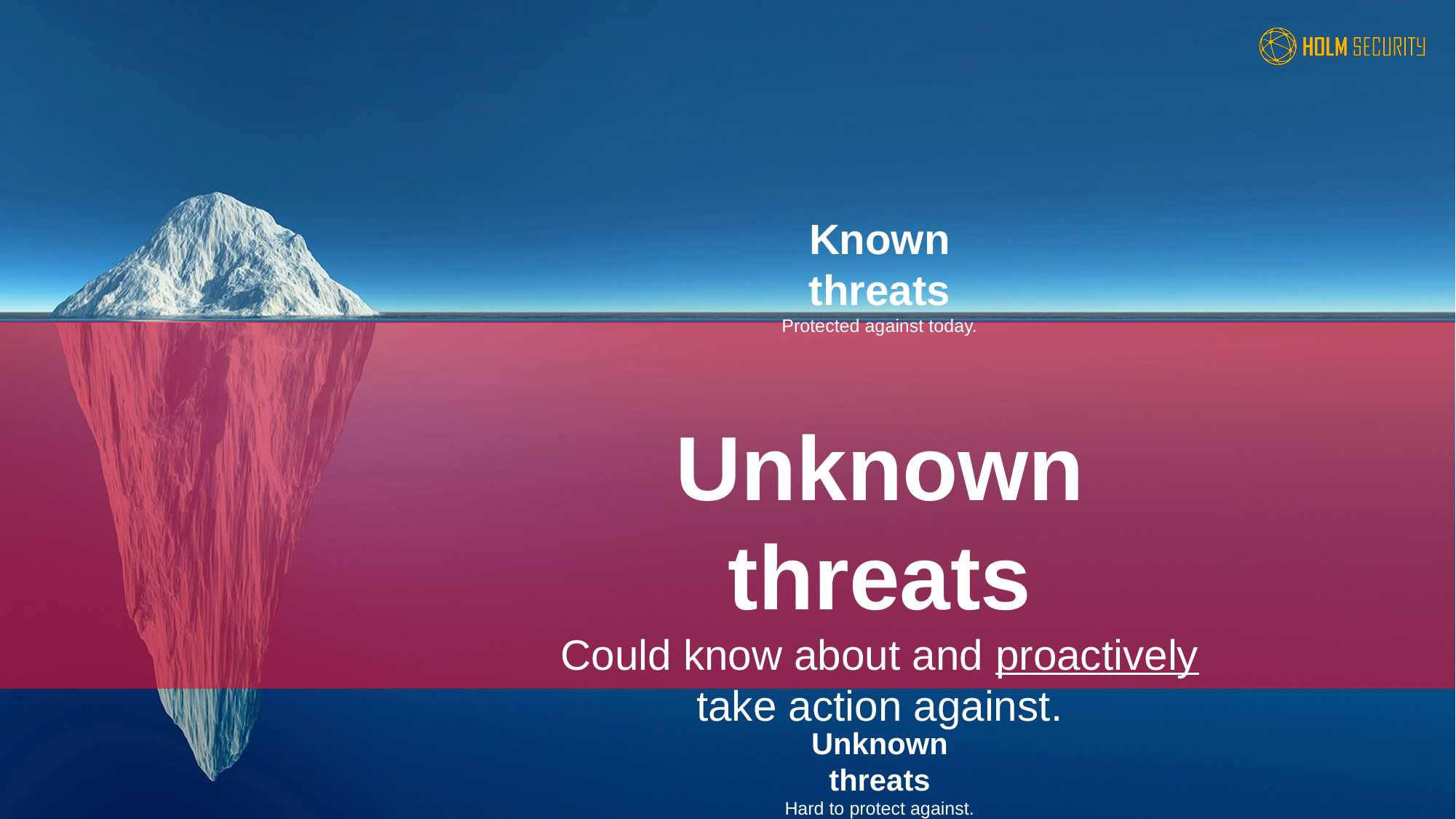

Known threats
Protected against today.

Unknown threats
Could know about and proactively take action against.

Unknown threats
Hard to protect against.